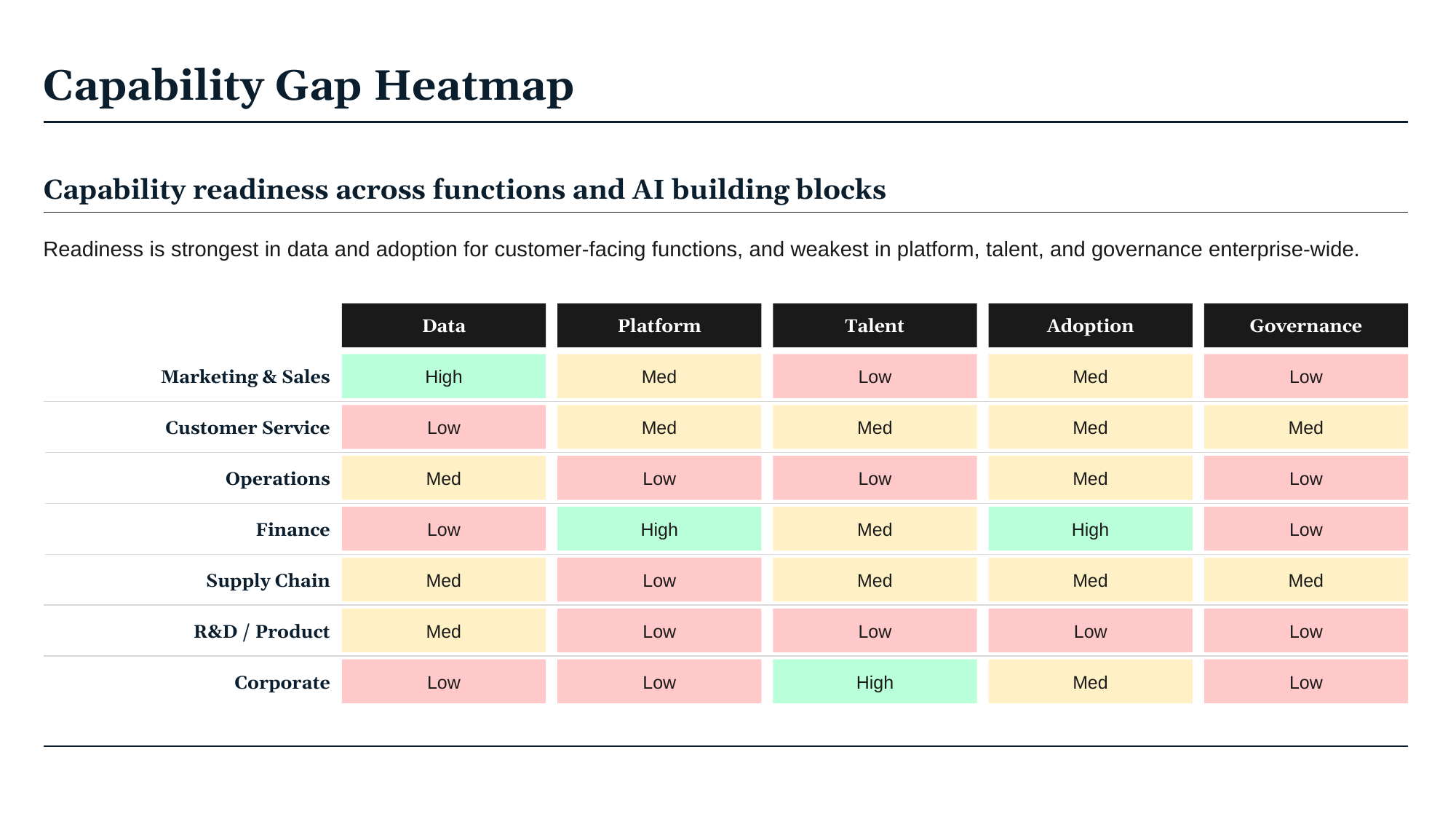

# Capability Gap Heatmap
Capability readiness across functions and AI building blocks
Readiness is strongest in data and adoption for customer-facing functions, and weakest in platform, talent, and governance enterprise-wide.
Data
Platform
Talent
Adoption
Governance
Marketing & Sales
High
Med
Low
Med
Low
Customer Service
Low
Med
Med
Med
Med
Operations
Med
Low
Low
Med
Low
Finance
Low
High
Med
High
Low
Supply Chain
Med
Low
Med
Med
Med
R&D / Product
Med
Low
Low
Low
Low
Corporate
Low
Low
High
Med
Low